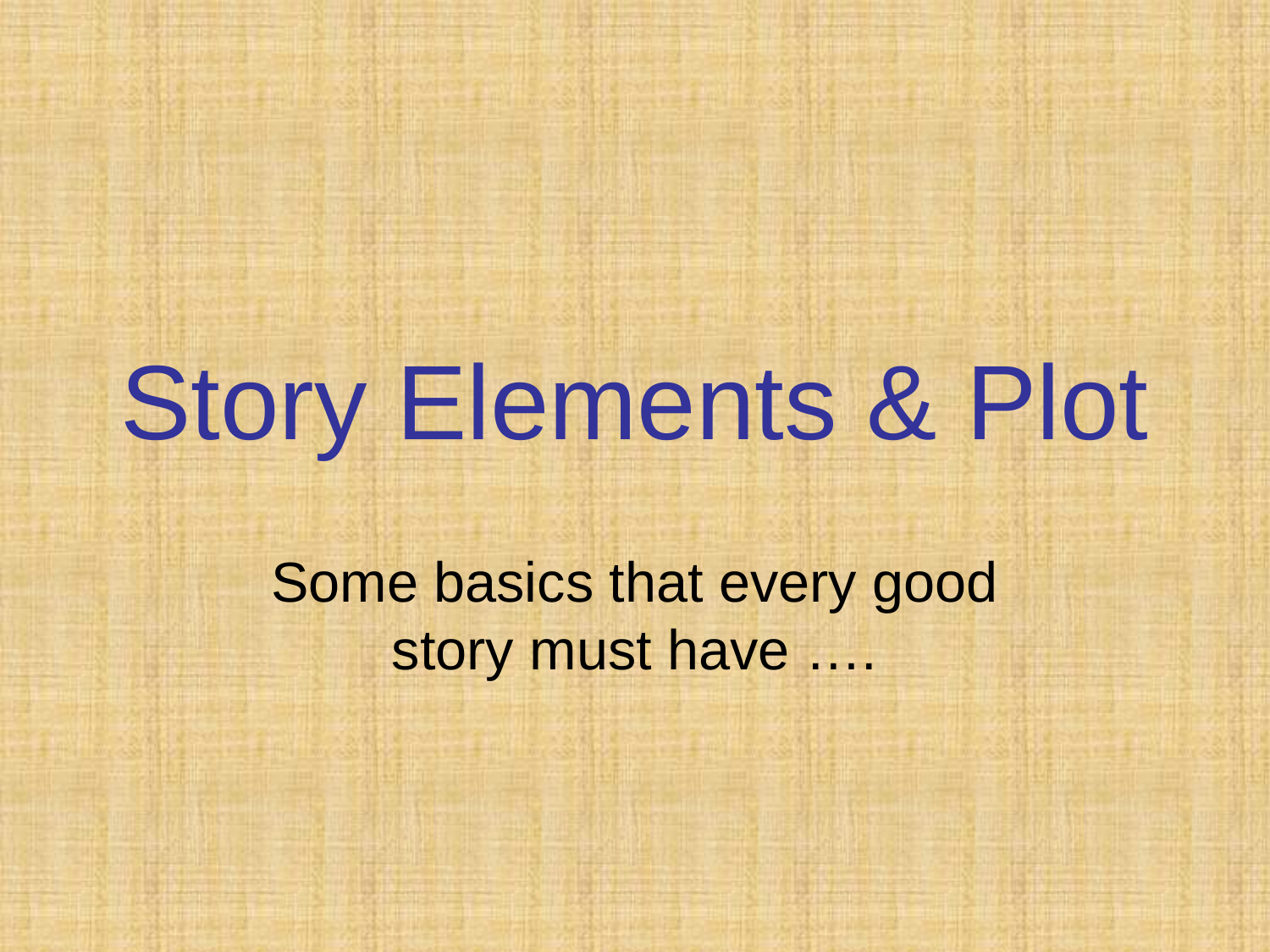

# Story Elements & Plot
Some basics that every good story must have ….